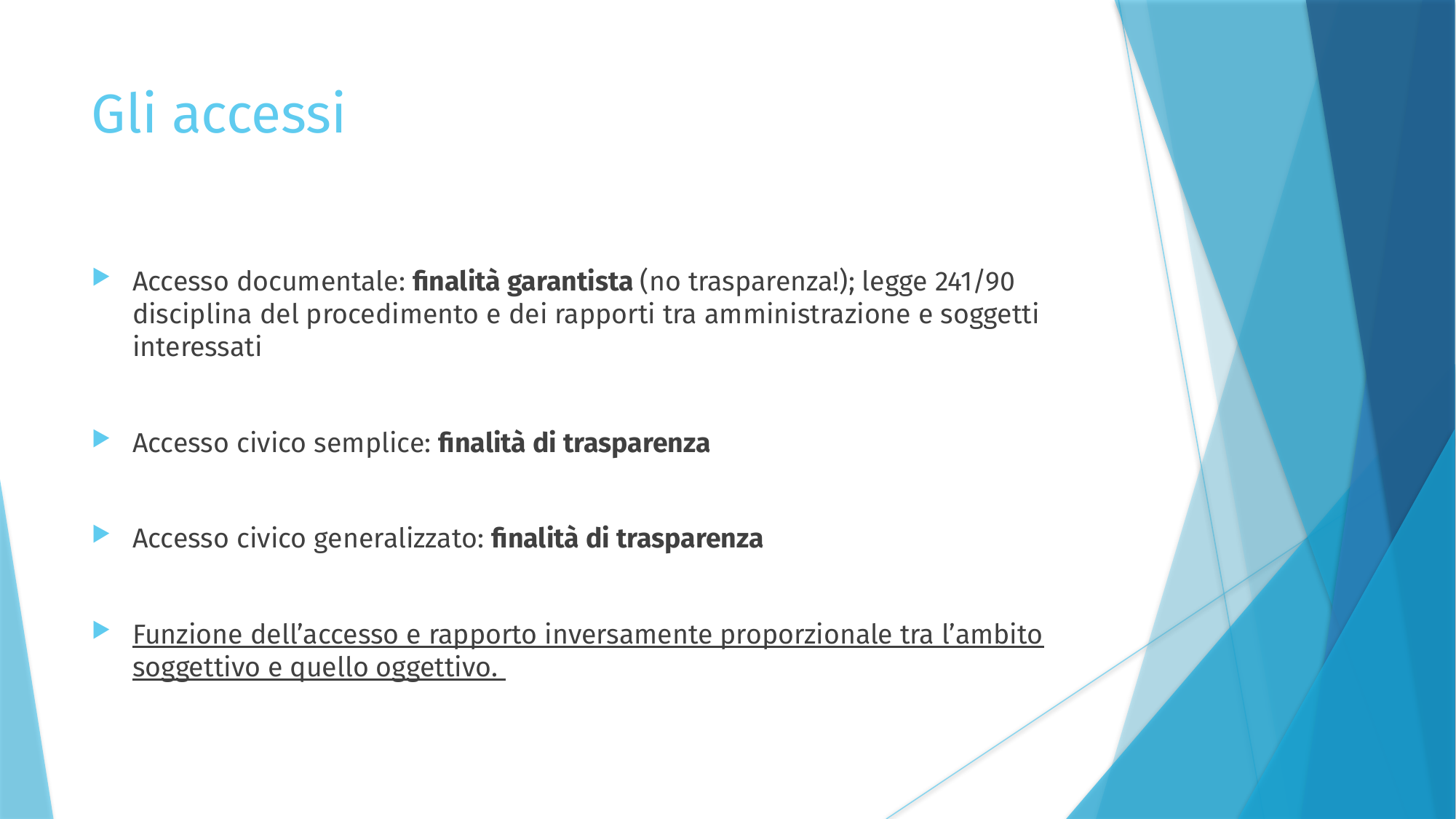

Gli accessi
Accesso documentale: finalità garantista (no trasparenza!); legge 241/90 disciplina del procedimento e dei rapporti tra amministrazione e soggetti interessati

Accesso civico semplice: finalità di trasparenza

Accesso civico generalizzato: finalità di trasparenza

Funzione dell’accesso e rapporto inversamente proporzionale tra l’ambito soggettivo e quello oggettivo.